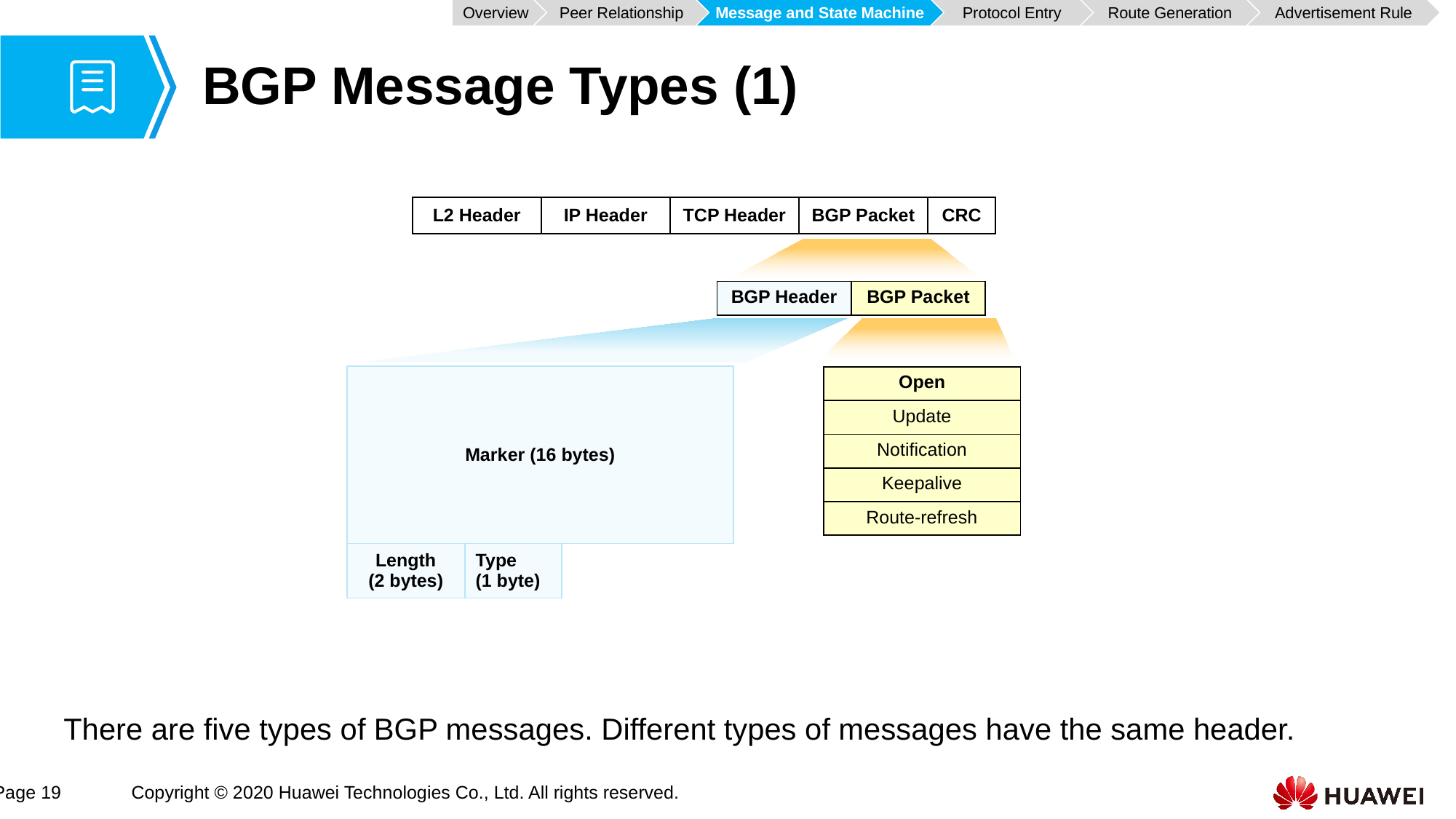

Overview
Peer Relationship
Message and State Machine
Protocol Entry
Route Generation
Advertisement Rule
# BGP Message Types (1)
| L2 Header | IP Header | TCP Header | BGP Packet | CRC |
| --- | --- | --- | --- | --- |

| BGP Header | BGP Packet |
| --- | --- |

| Marker (16 bytes) |  |  |
| --- | --- | --- |
| Length (2 bytes) | Type (1 byte) |  |
| Open |
| --- |
| Update |
| Notification |
| Keepalive |
| Route-refresh |

There are five types of BGP messages. Different types of messages have the same header.